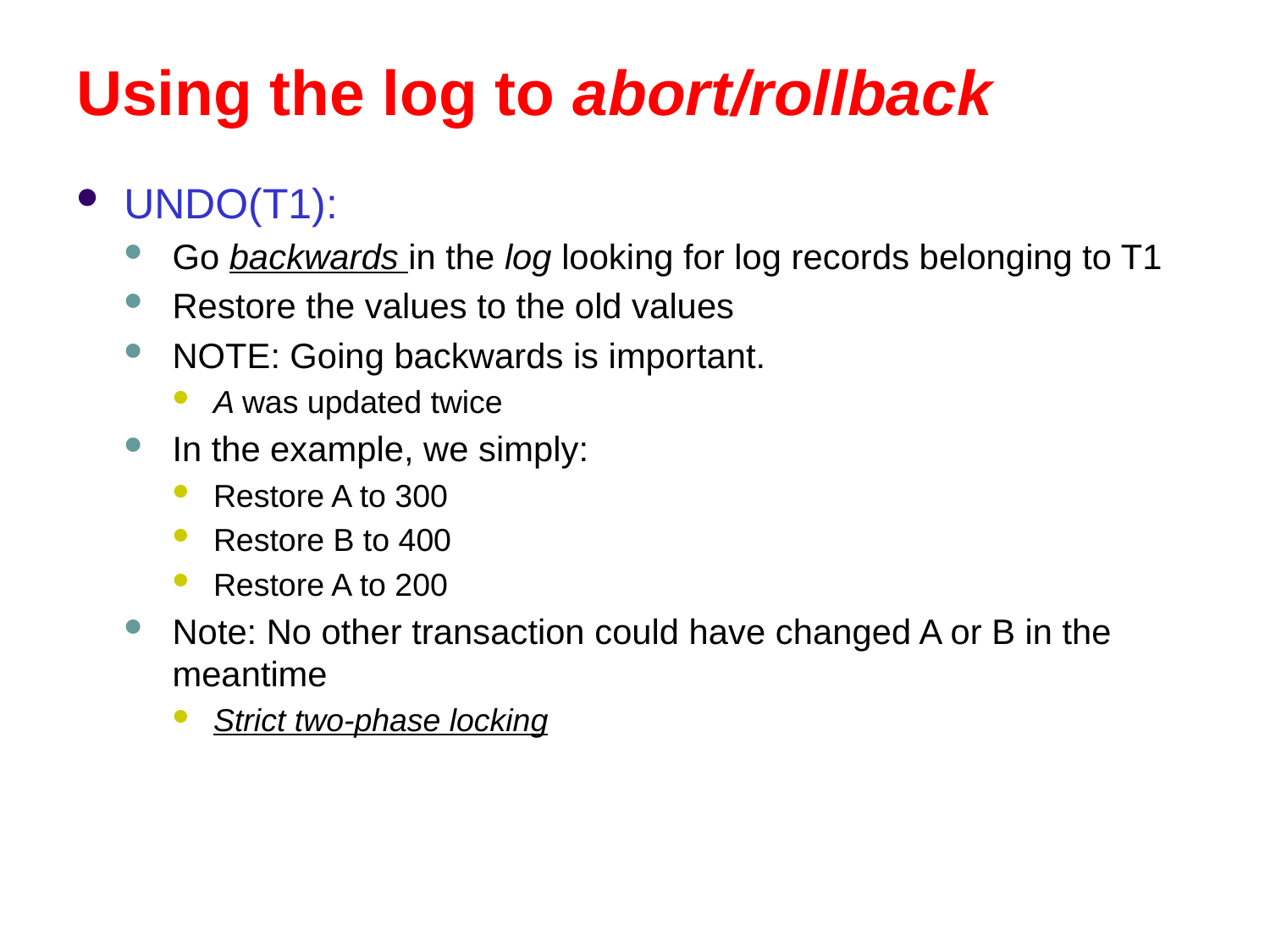

# Using the log to abort/rollback
UNDO(T1):
Go backwards in the log looking for log records belonging to T1
Restore the values to the old values
NOTE: Going backwards is important.
A was updated twice
In the example, we simply:
Restore A to 300
Restore B to 400
Restore A to 200
Note: No other transaction could have changed A or B in the meantime
Strict two-phase locking